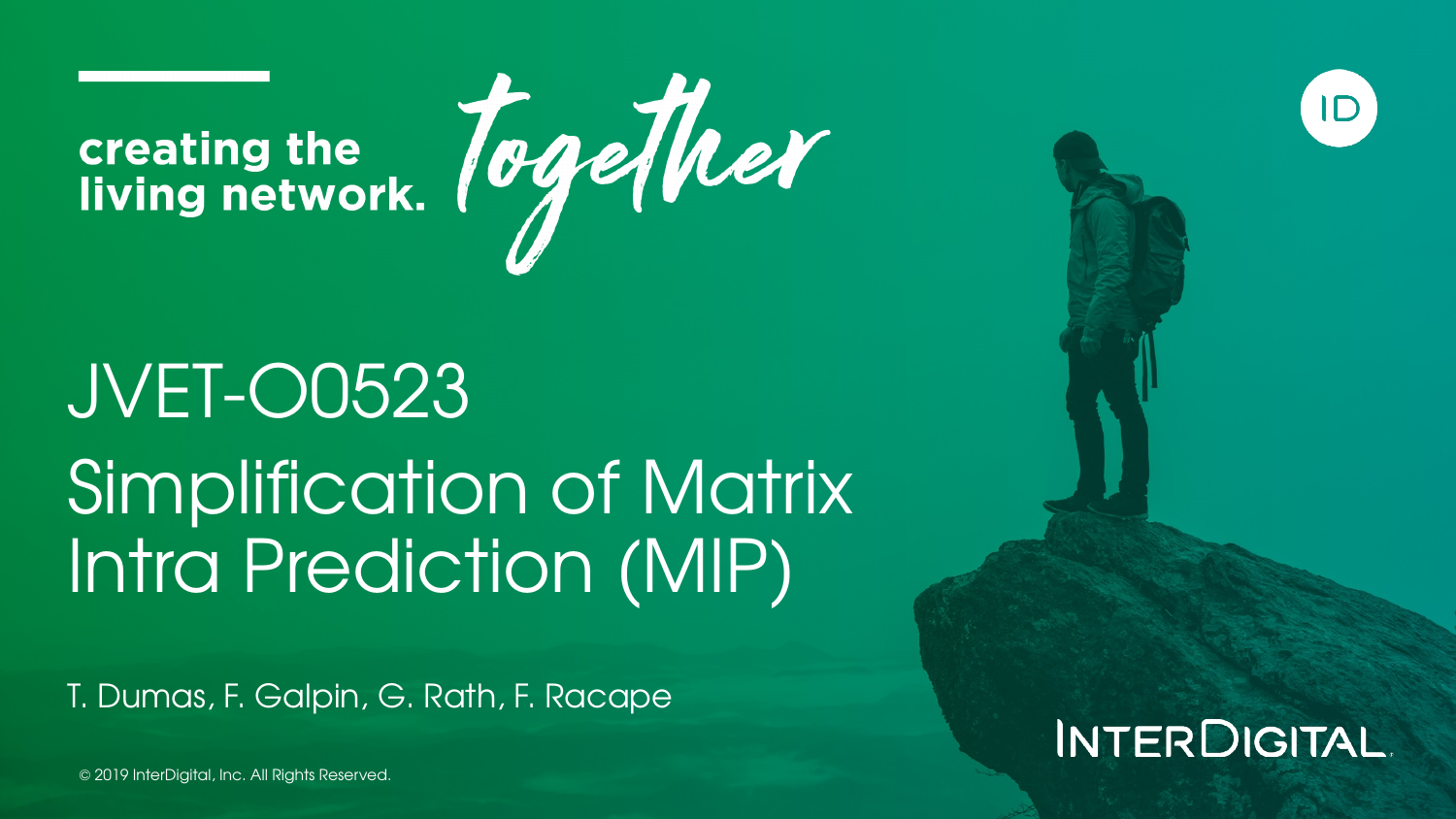

JVET-O0523

Simplification of Matrix Intra Prediction (MIP)

T. Dumas, F. Galpin, G. Rath, F. Racape